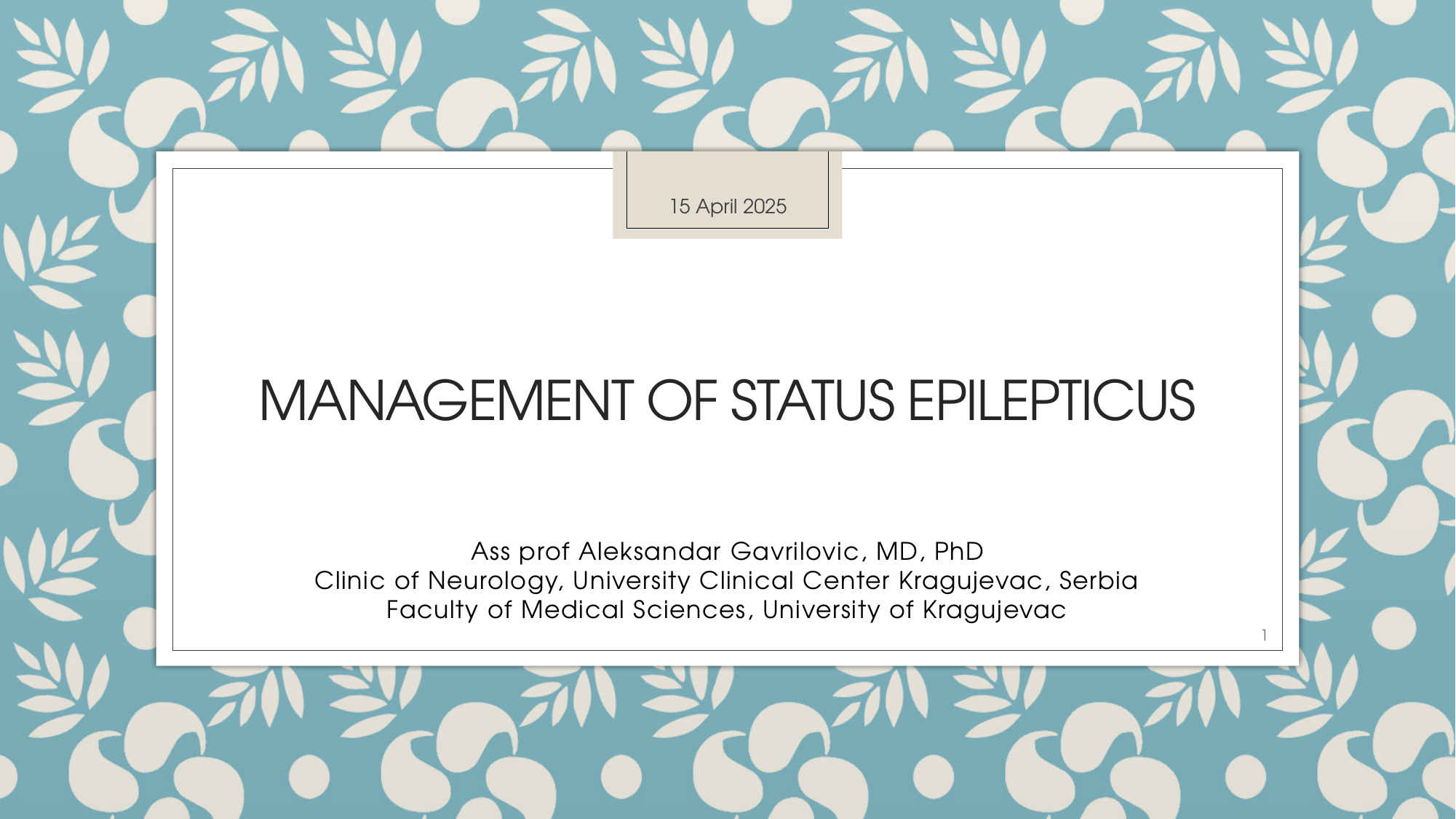

15 April 2025
# Management of status epilepticus
Ass prof Aleksandar Gavrilovic, MD, PhD
Clinic of Neurology, University Clinical Center Kragujevac, Serbia
Faculty of Medical Sciences, University of Kragujevac
1